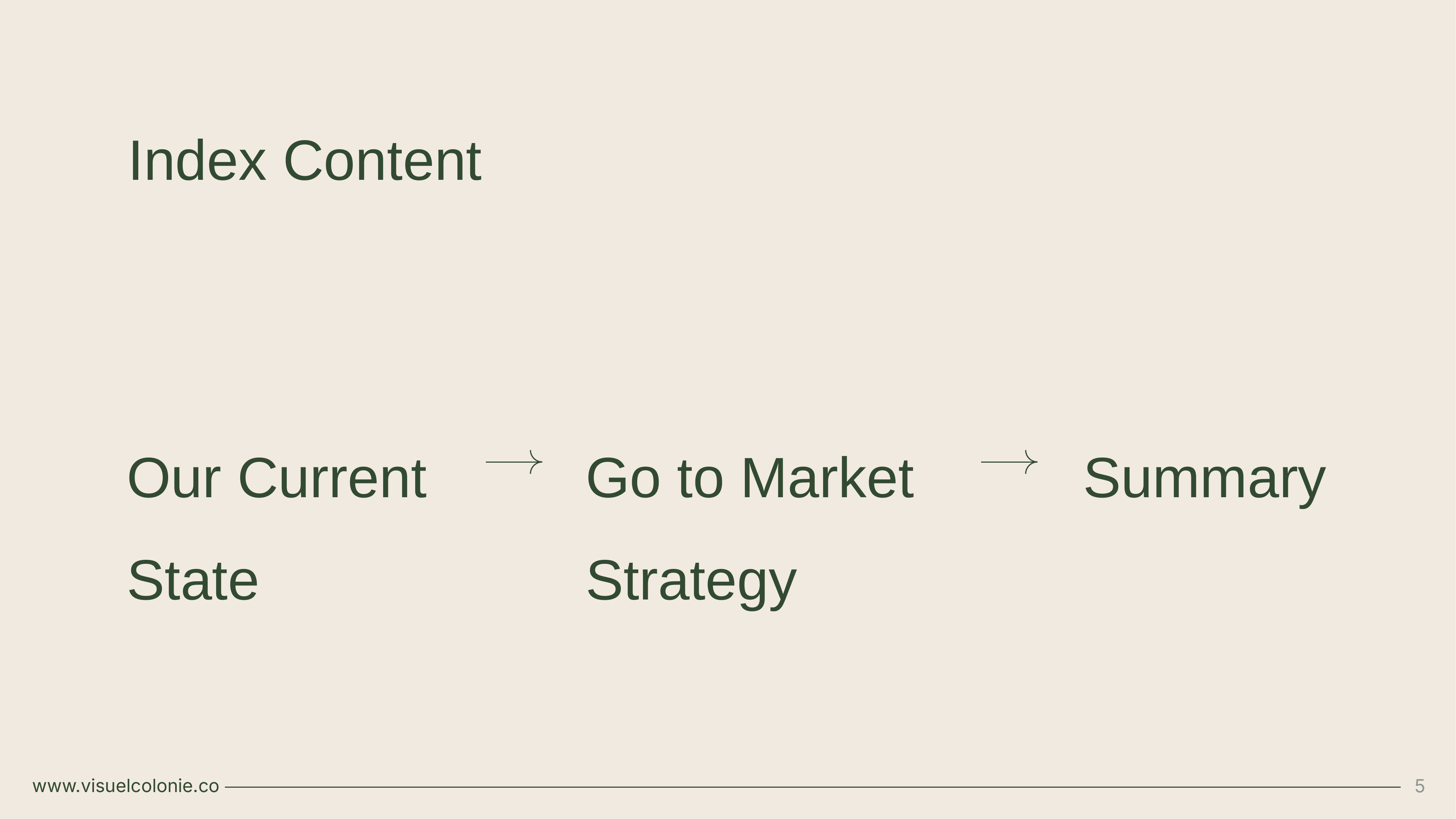

Index Content

Our Current State
Go to Market Strategy
Summary

www.visuelcolonie.co
5